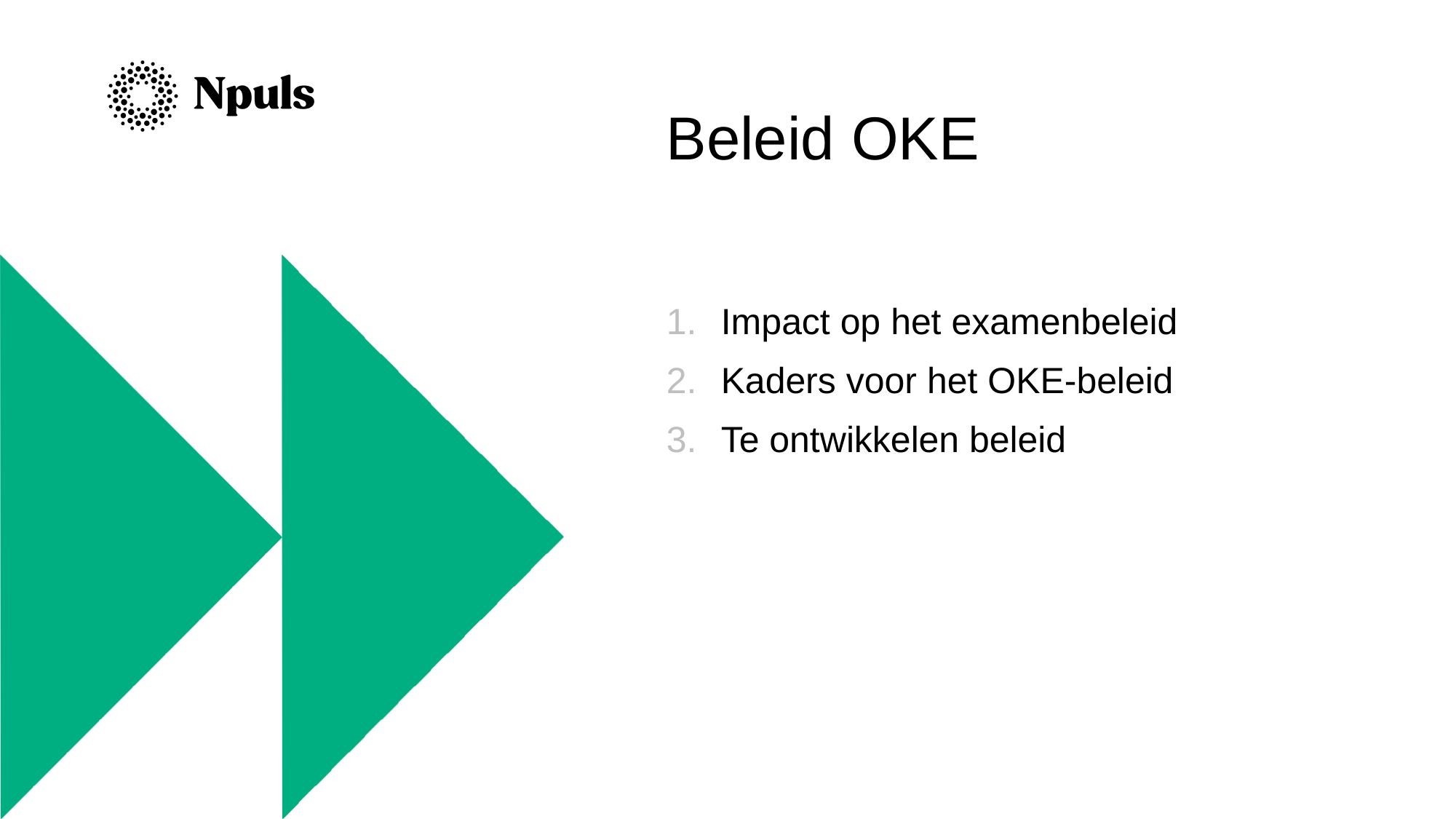

# Beleid OKE

Impact op het examenbeleid
Kaders voor het OKE-beleid
Te ontwikkelen beleid